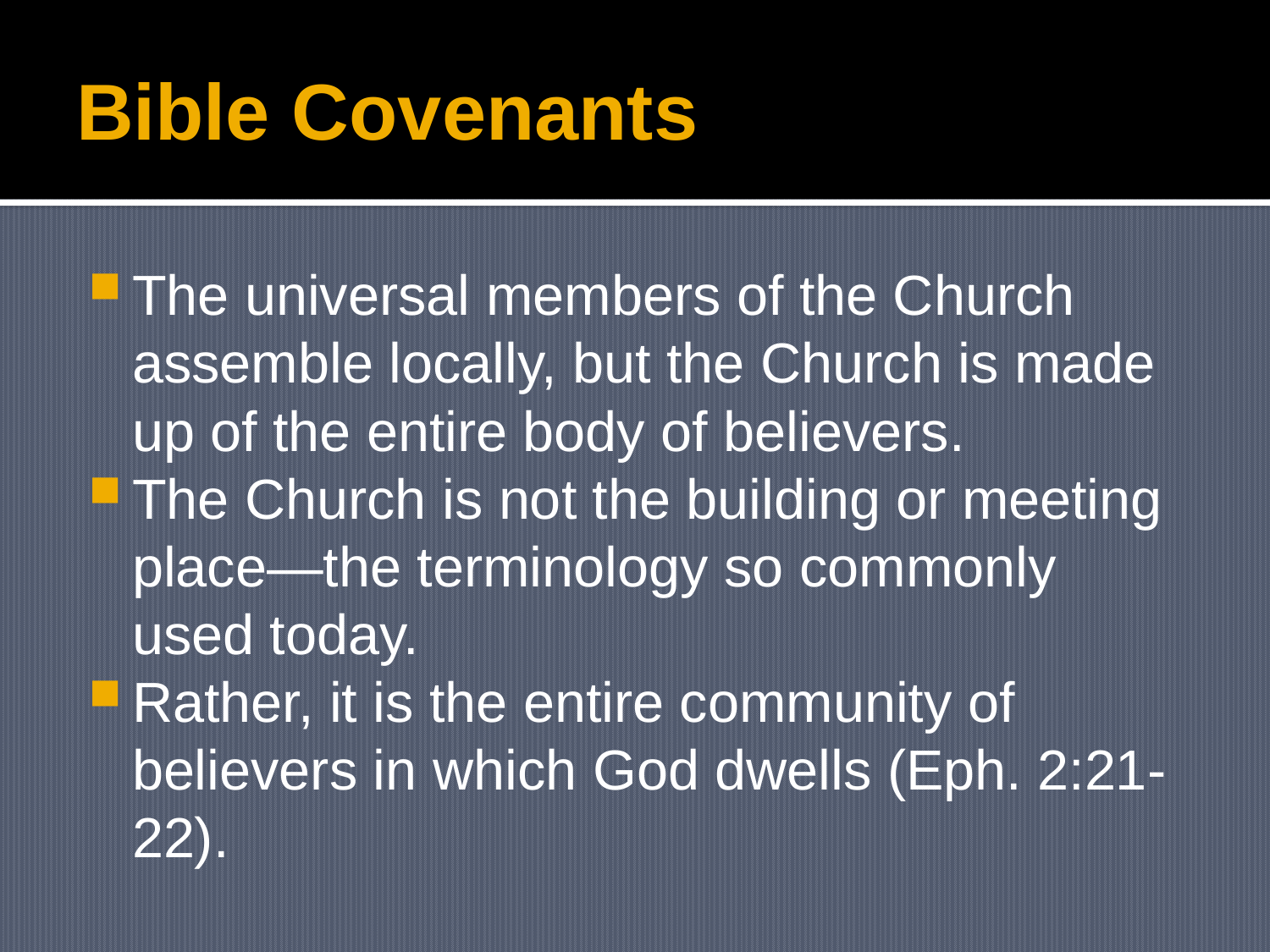

# Bible Covenants
The universal members of the Church assemble locally, but the Church is made up of the entire body of believers.
The Church is not the building or meeting place—the terminology so commonly used today.
Rather, it is the entire community of believers in which God dwells (Eph. 2:21-22).